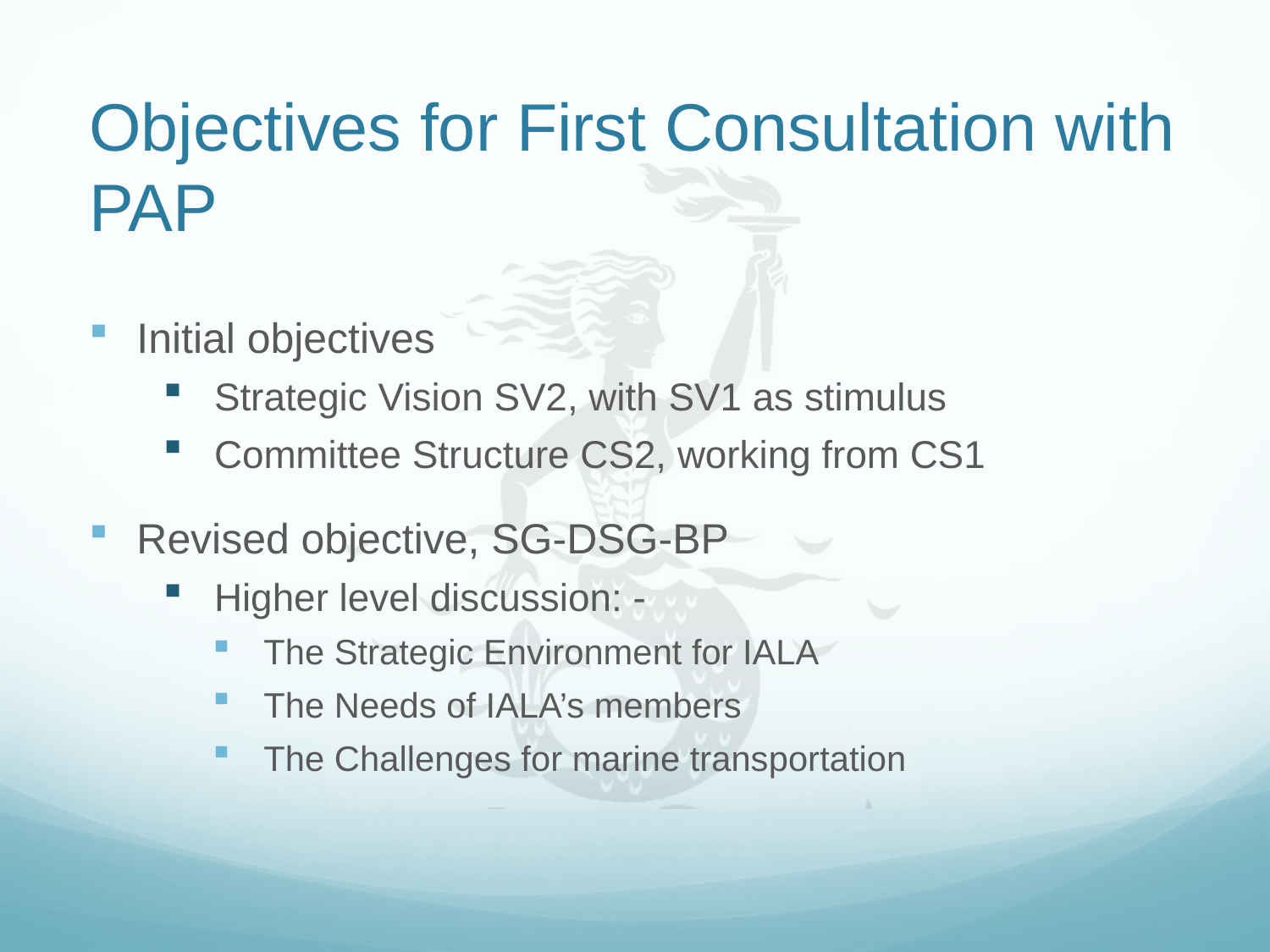

# Objectives for First Consultation with PAP
Initial objectives
Strategic Vision SV2, with SV1 as stimulus
Committee Structure CS2, working from CS1
Revised objective, SG-DSG-BP
Higher level discussion: -
The Strategic Environment for IALA
The Needs of IALA’s members
The Challenges for marine transportation